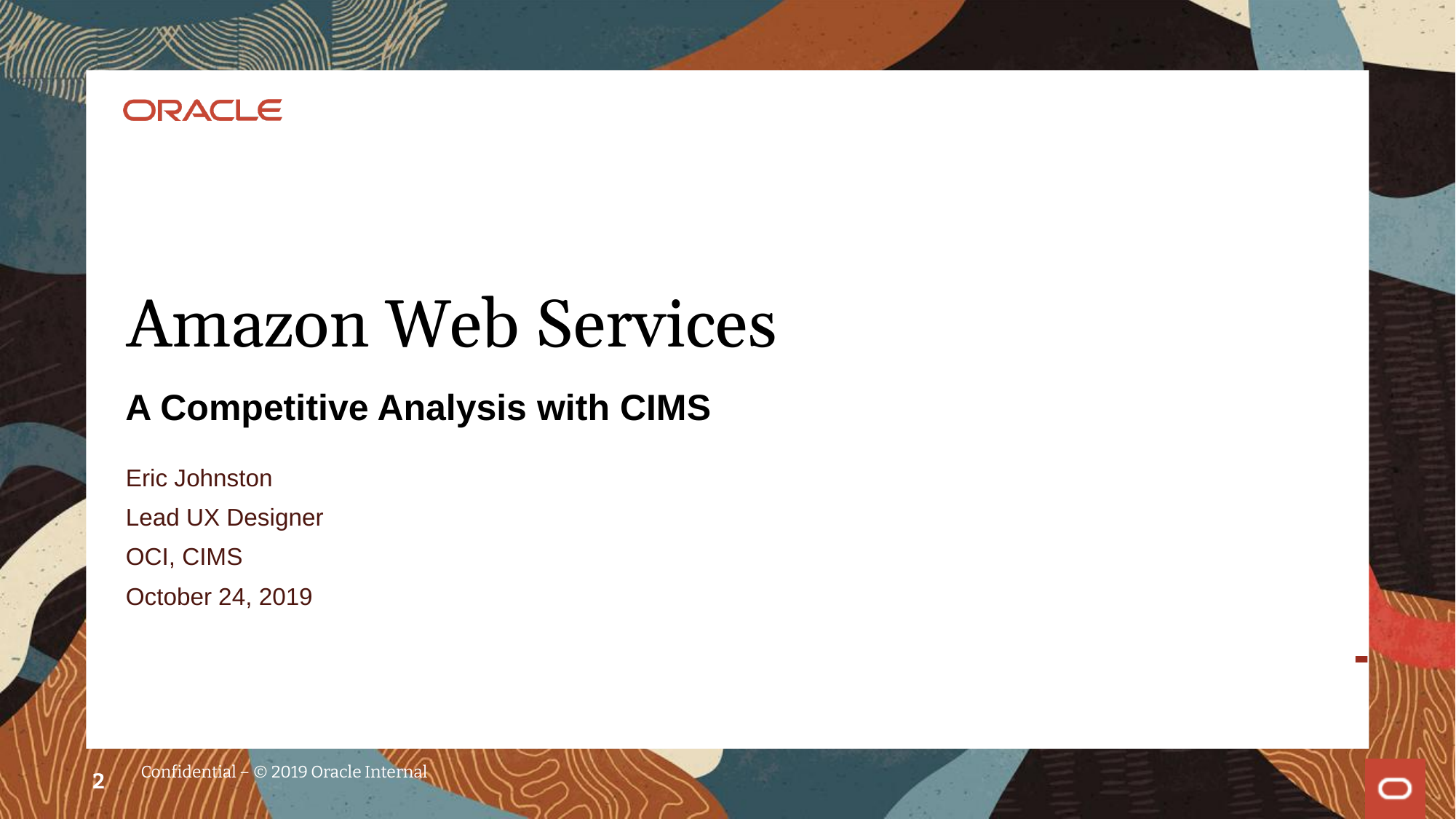

# Amazon Web Services
A Competitive Analysis with CIMS
Eric Johnston
Lead UX Designer
OCI, CIMS
October 24, 2019
Confidential – © 2019 Oracle Internal
2